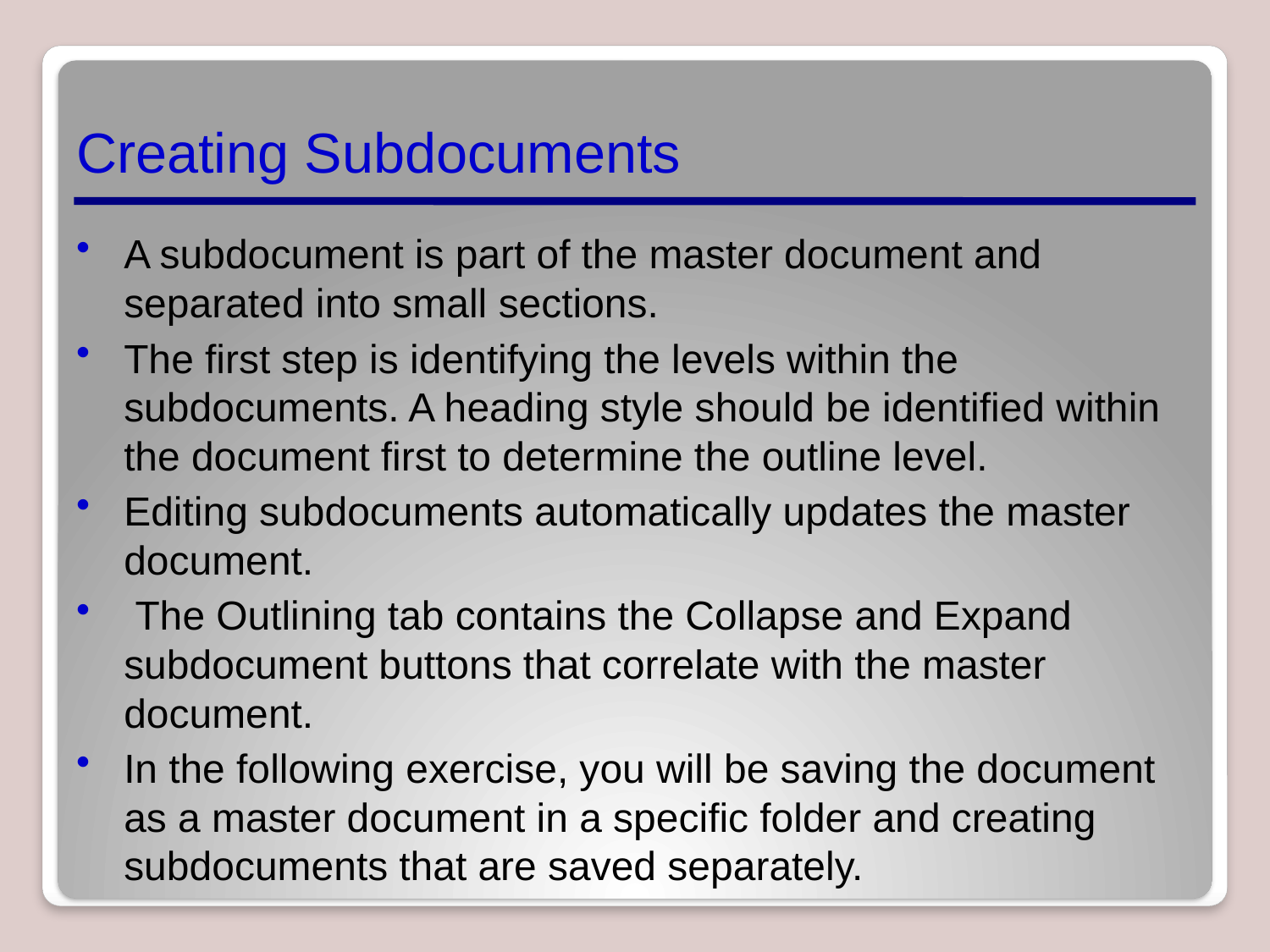

# Creating Subdocuments
A subdocument is part of the master document and separated into small sections.
The first step is identifying the levels within the subdocuments. A heading style should be identified within the document first to determine the outline level.
Editing subdocuments automatically updates the master document.
 The Outlining tab contains the Collapse and Expand subdocument buttons that correlate with the master document.
In the following exercise, you will be saving the document as a master document in a specific folder and creating subdocuments that are saved separately.